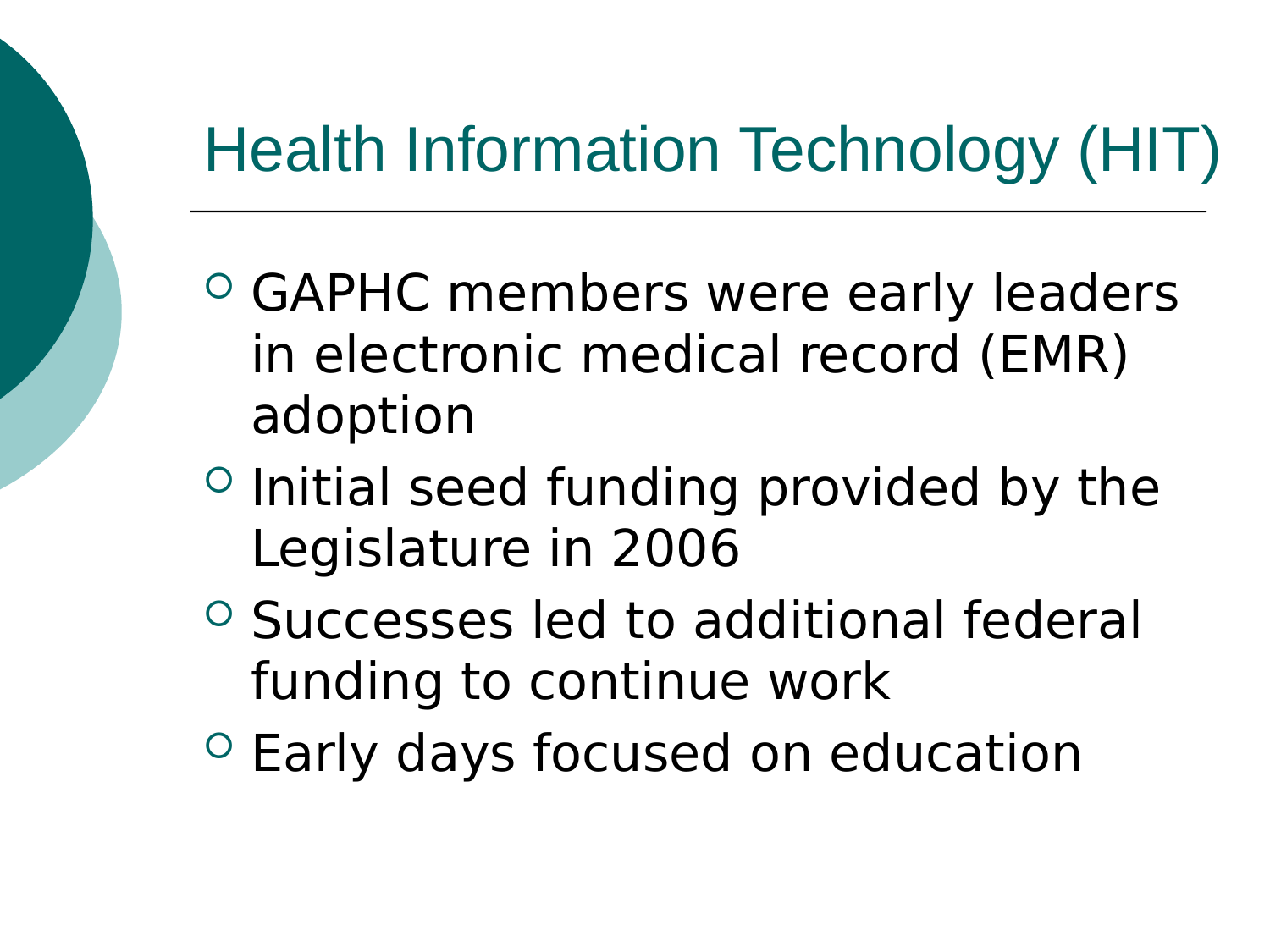

# Health Information Technology (HIT)
GAPHC members were early leaders in electronic medical record (EMR) adoption
Initial seed funding provided by the Legislature in 2006
Successes led to additional federal funding to continue work
Early days focused on education